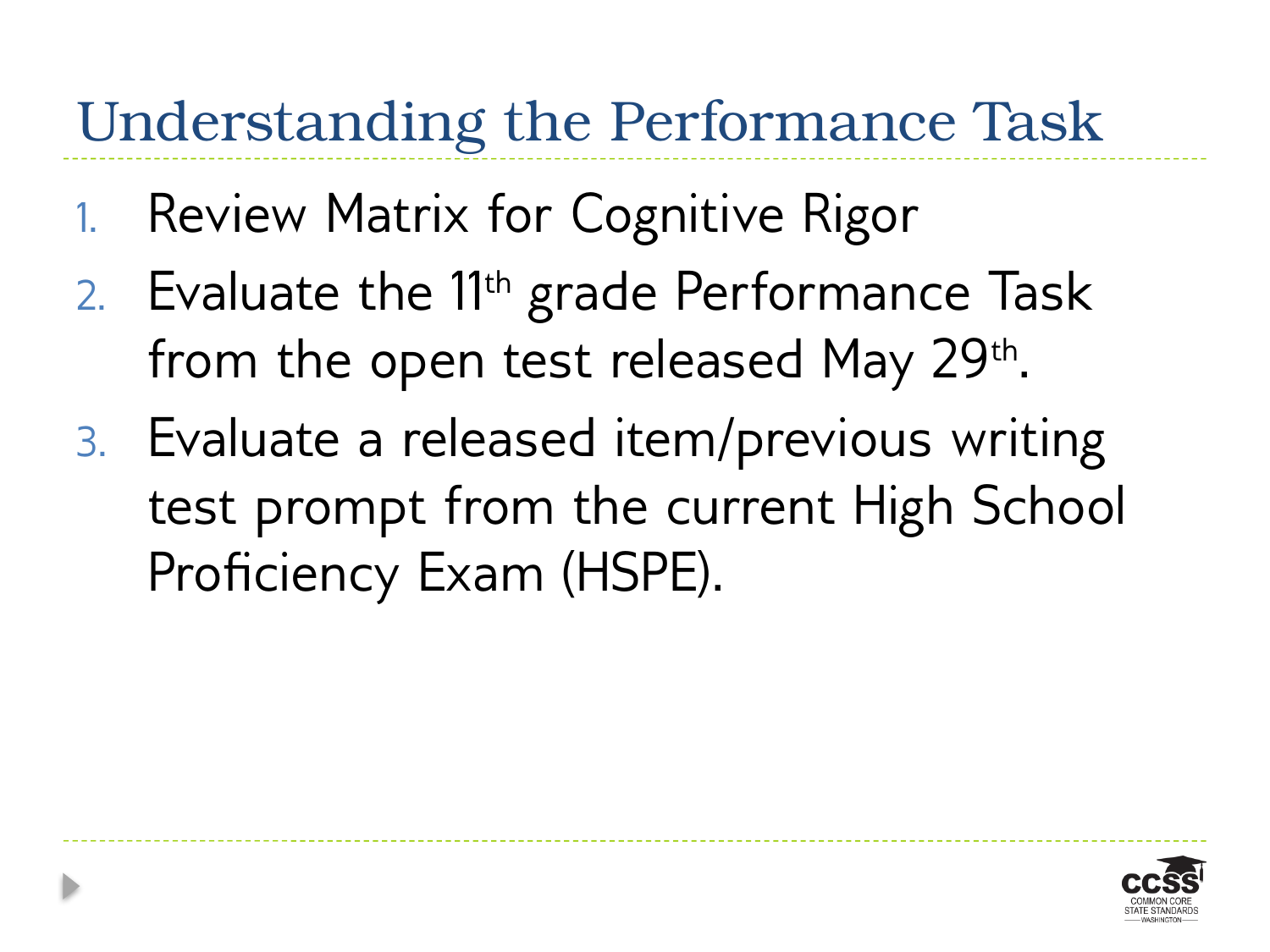

# Understanding the Performance Task
Review Matrix for Cognitive Rigor
Evaluate the 11th grade Performance Task from the open test released May 29th.
Evaluate a released item/previous writing test prompt from the current High School Proficiency Exam (HSPE).